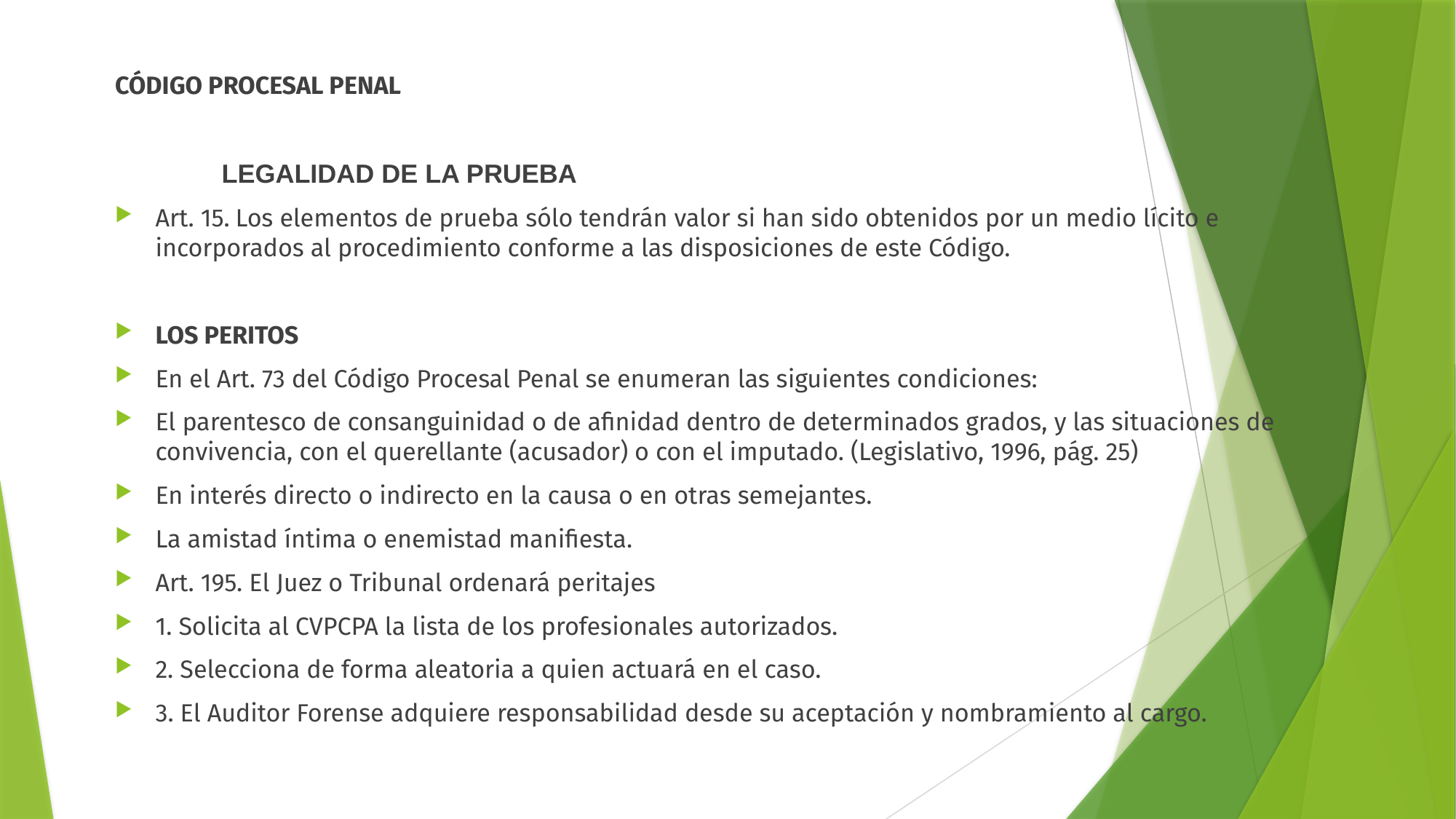

CÓDIGO PROCESAL PENAL

	 LEGALIDAD DE LA PRUEBA
Art. 15. Los elementos de prueba sólo tendrán valor si han sido obtenidos por un medio lícito e incorporados al procedimiento conforme a las disposiciones de este Código.

LOS PERITOS
En el Art. 73 del Código Procesal Penal se enumeran las siguientes condiciones:
El parentesco de consanguinidad o de afinidad dentro de determinados grados, y las situaciones de convivencia, con el querellante (acusador) o con el imputado. (Legislativo, 1996, pág. 25)
En interés directo o indirecto en la causa o en otras semejantes.
La amistad íntima o enemistad manifiesta.
Art. 195. El Juez o Tribunal ordenará peritajes
1. Solicita al CVPCPA la lista de los profesionales autorizados.
2. Selecciona de forma aleatoria a quien actuará en el caso.
3. El Auditor Forense adquiere responsabilidad desde su aceptación y nombramiento al cargo.